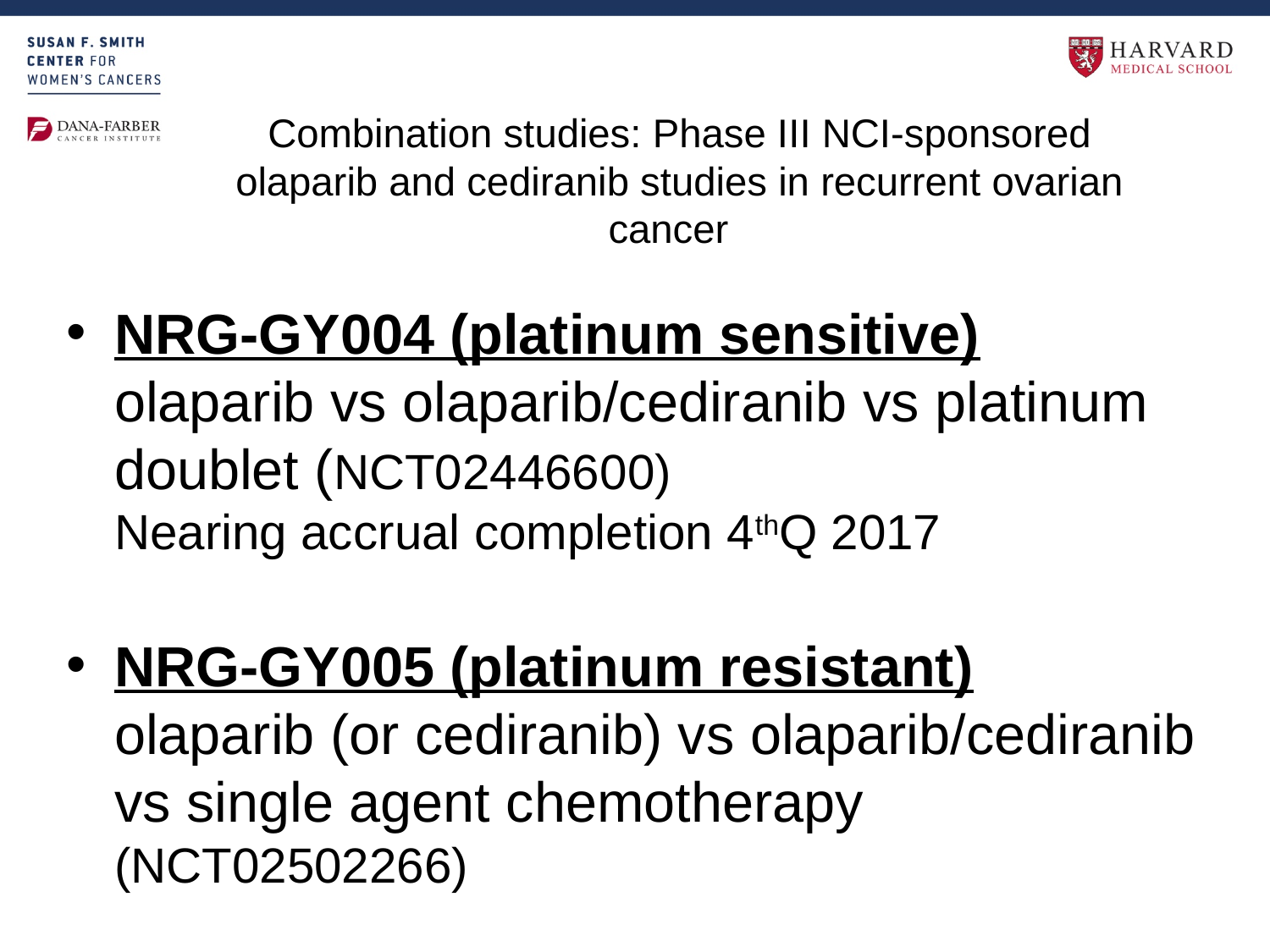

# Combination studies: Phase III NCI-sponsored olaparib and cediranib studies in recurrent ovarian cancer
NRG-GY004 (platinum sensitive)
olaparib vs olaparib/cediranib vs platinum doublet (NCT02446600)
Nearing accrual completion 4thQ 2017
NRG-GY005 (platinum resistant)
olaparib (or cediranib) vs olaparib/cediranib vs single agent chemotherapy
(NCT02502266)